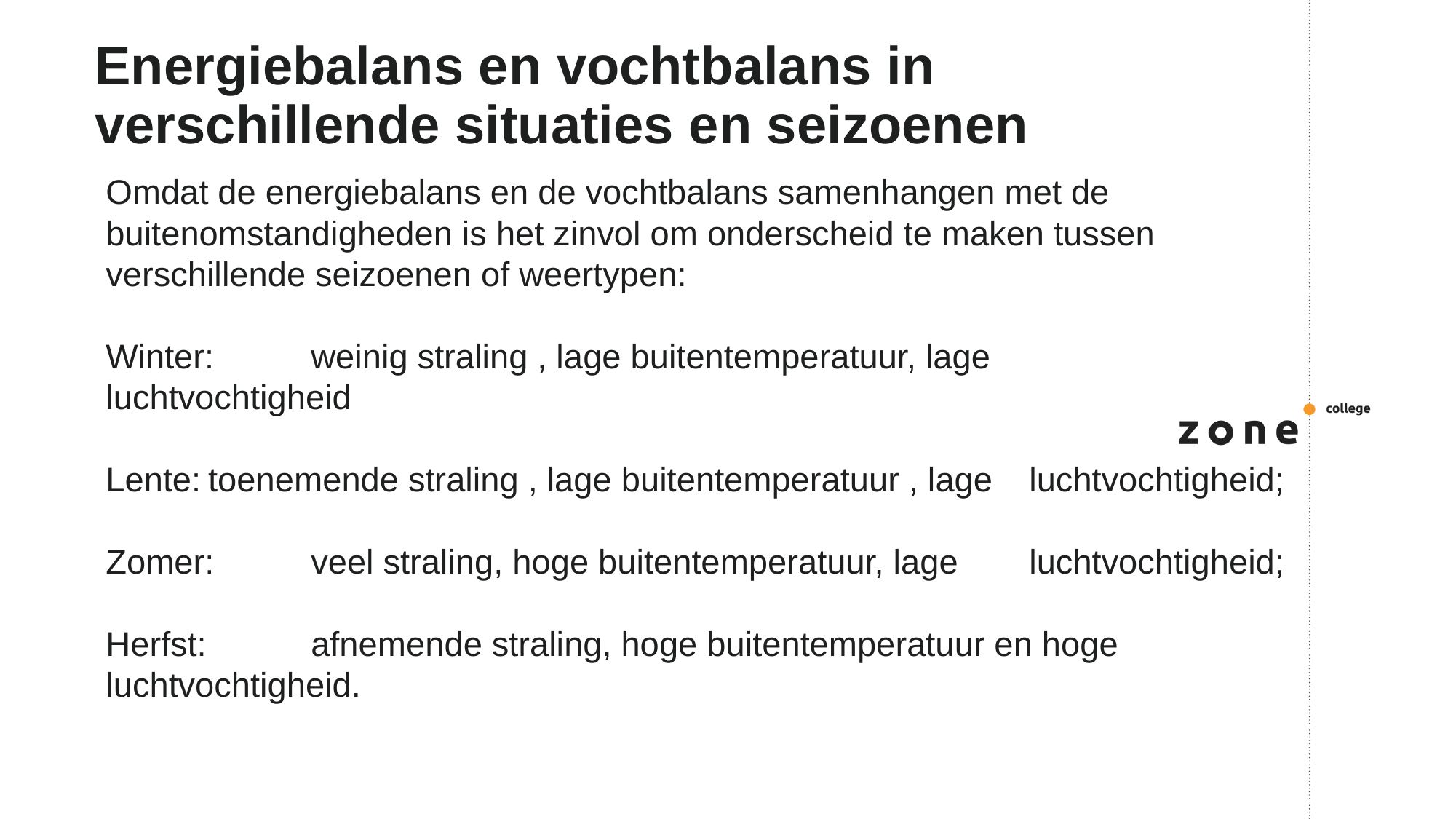

# Energiebalans en vochtbalans in verschillende situaties en seizoenen
Omdat de energiebalans en de vochtbalans samenhangen met de buitenomstandigheden is het zinvol om onderscheid te maken tussen verschillende seizoenen of weertypen:

Winter: 	weinig straling , lage buitentemperatuur, lage 	 	 		luchtvochtigheid

Lente:		toenemende straling , lage buitentemperatuur , lage 			luchtvochtigheid;
Zomer:	veel straling, hoge buitentemperatuur, lage 				luchtvochtigheid;

Herfst: 	afnemende straling, hoge buitentemperatuur en hoge 			luchtvochtigheid.